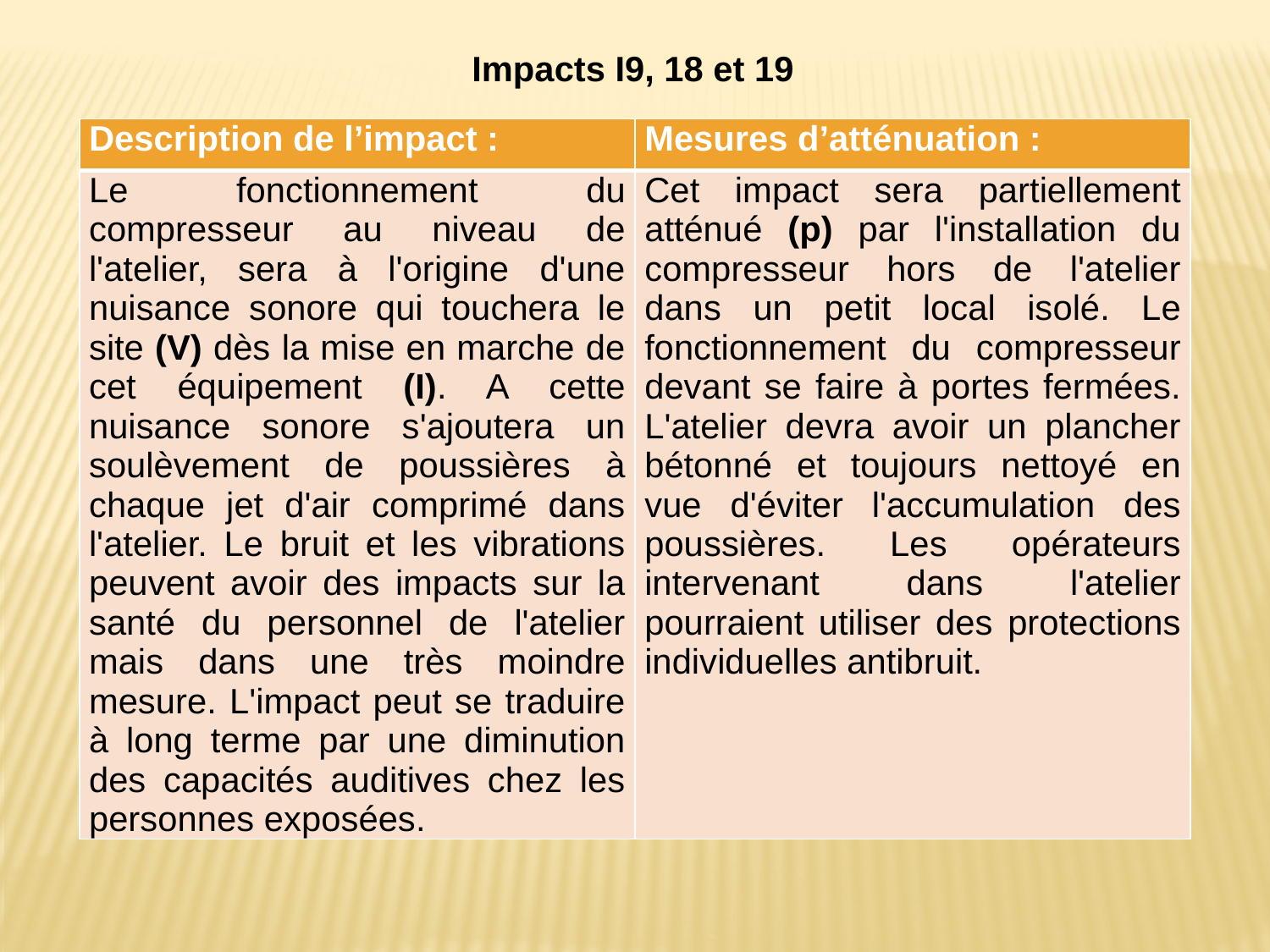

Impacts I9, 18 et 19
| Description de l’impact : | Mesures d’atténuation : |
| --- | --- |
| Le fonctionnement du compresseur au niveau de l'atelier, sera à l'origine d'une nuisance sonore qui touchera le site (V) dès la mise en marche de cet équipement (I). A cette nuisance sonore s'ajoutera un soulèvement de poussières à chaque jet d'air comprimé dans l'atelier. Le bruit et les vibrations peuvent avoir des impacts sur la santé du personnel de l'atelier mais dans une très moindre mesure. L'impact peut se traduire à long terme par une diminution des capacités auditives chez les personnes exposées. | Cet impact sera partiellement atténué (p) par l'installation du compresseur hors de l'atelier dans un petit local isolé. Le fonctionnement du compresseur devant se faire à portes fermées. L'atelier devra avoir un plancher bétonné et toujours nettoyé en vue d'éviter l'accumulation des poussières. Les opérateurs intervenant dans l'atelier pourraient utiliser des protections individuelles antibruit. |